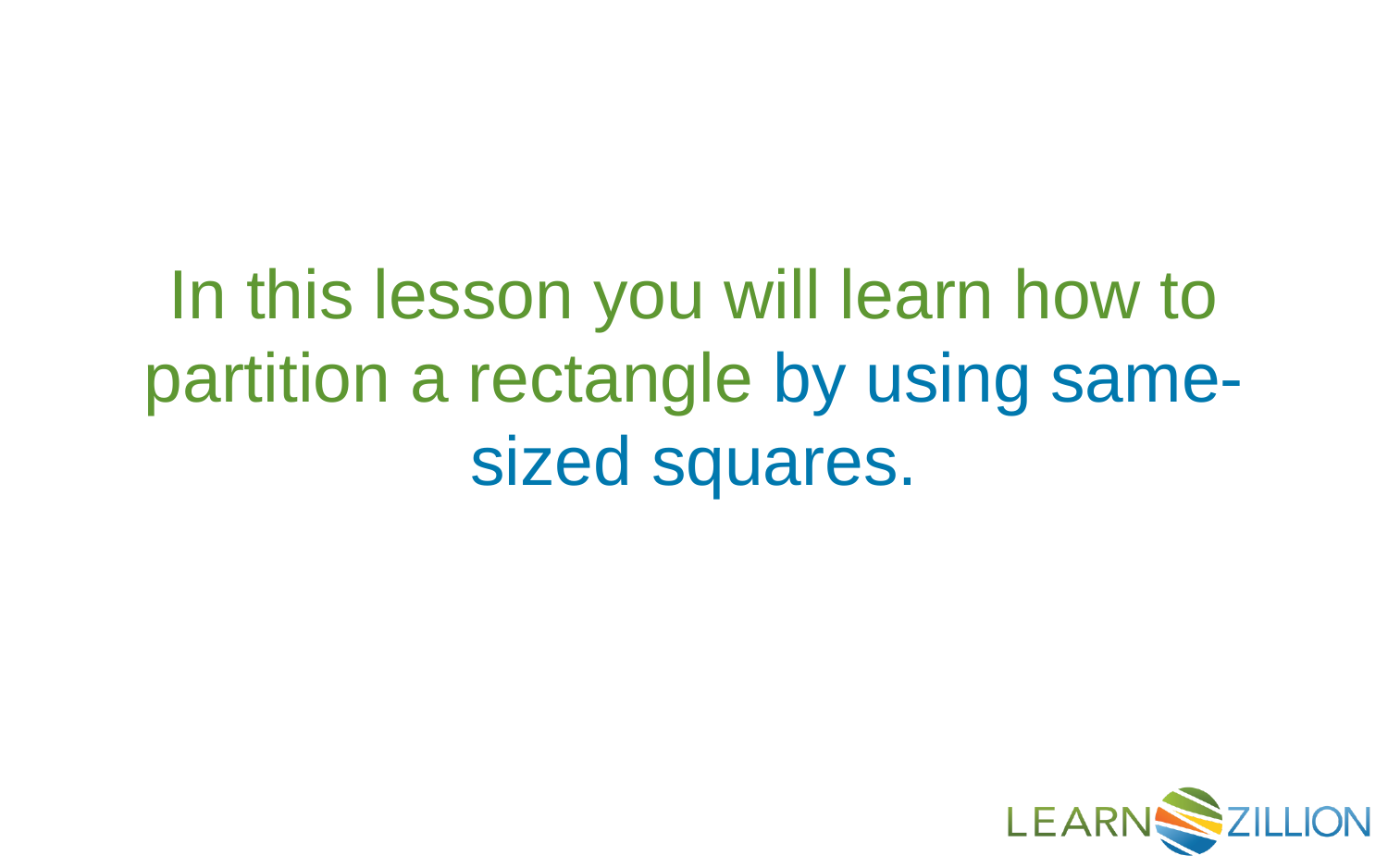

In this lesson you will learn how to partition a rectangle by using same-sized squares.